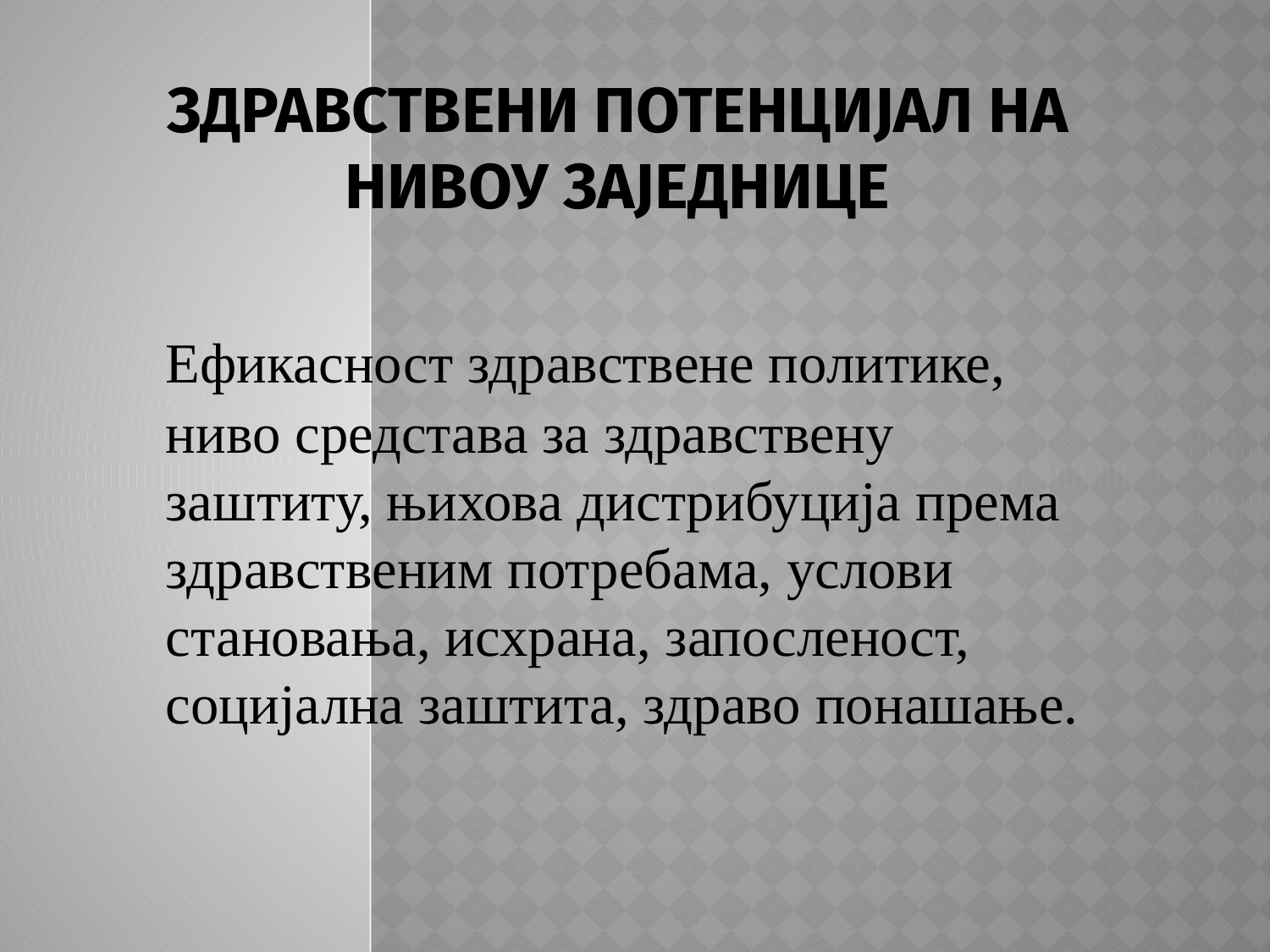

Здравствени потенцијал на нивоу заједнице
	Ефикасност здравствене политике, ниво средстава за здравствену заштиту, њихова дистрибуција према здравственим потребама, услови становања, исхрана, запосленост, социјална заштита, здраво понашање.